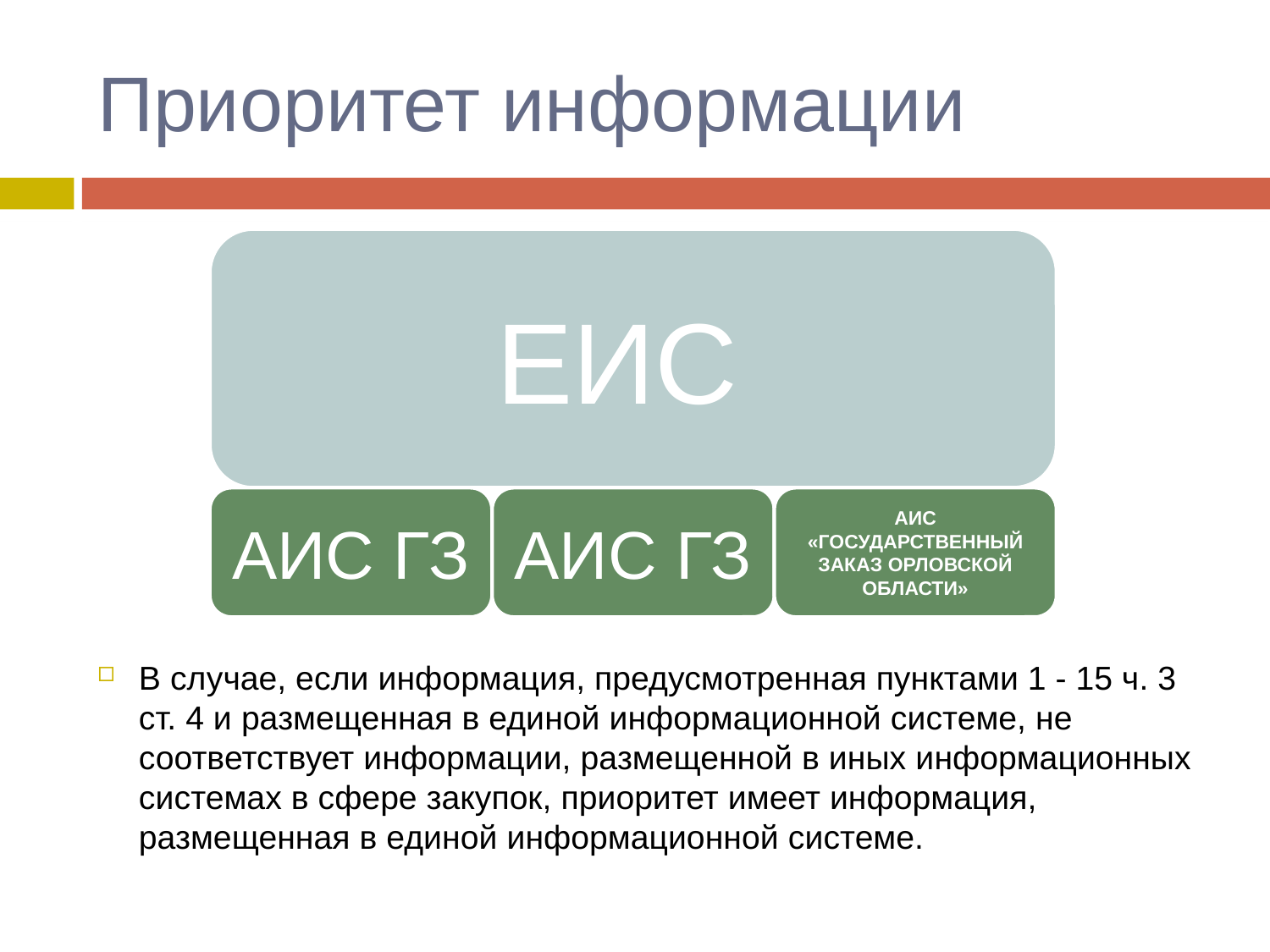

# Приоритет информации
ЕИС
АИС ГЗ
АИС ГЗ
АИС «ГОСУДАРСТВЕННЫЙ ЗАКАЗ ОРЛОВСКОЙ ОБЛАСТИ»
В случае, если информация, предусмотренная пунктами 1 - 15 ч. 3 ст. 4 и размещенная в единой информационной системе, не соответствует информации, размещенной в иных информационных системах в сфере закупок, приоритет имеет информация, размещенная в единой информационной системе.